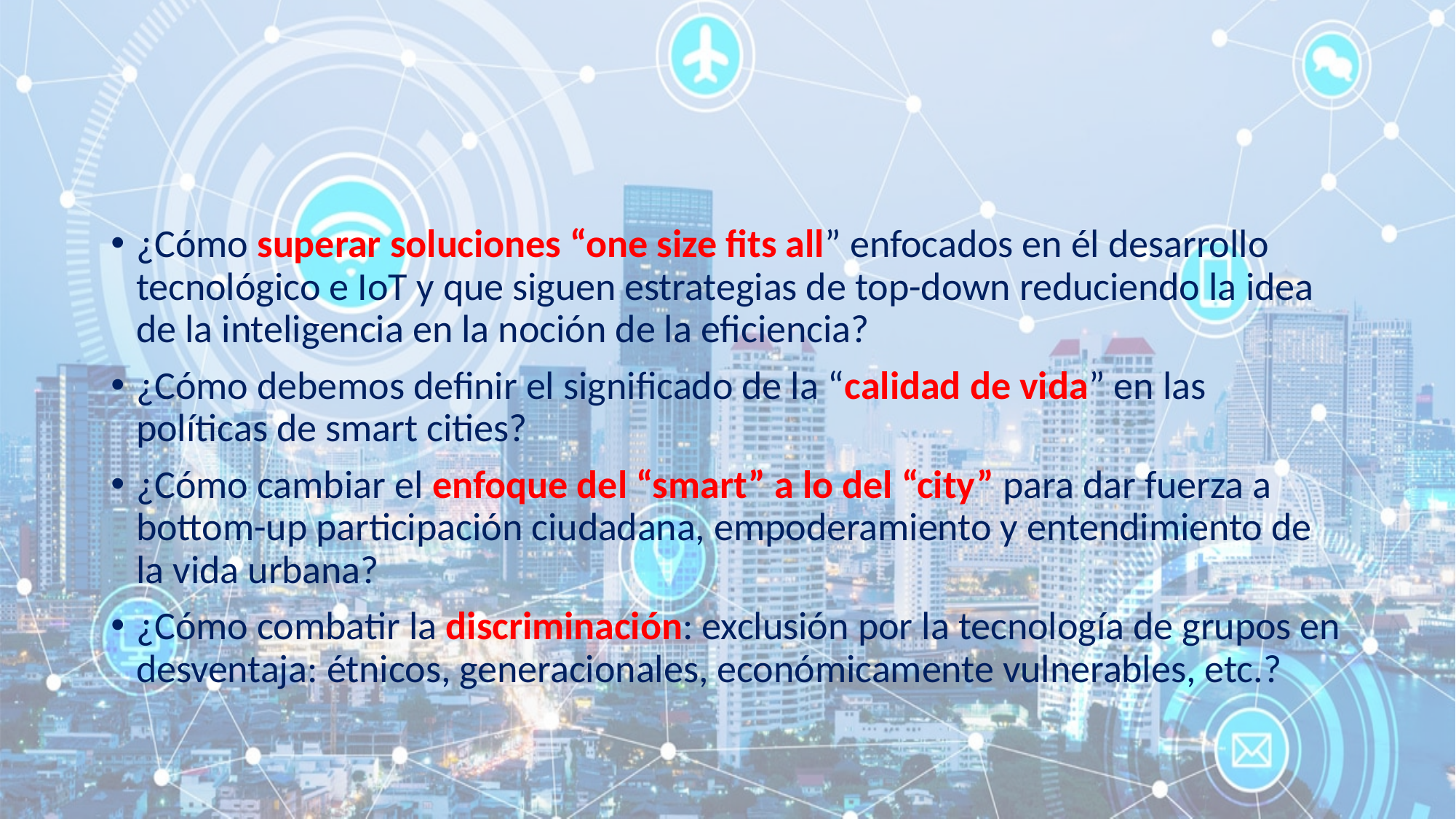

#
¿Cómo superar soluciones “one size fits all” enfocados en él desarrollo tecnológico e IoT y que siguen estrategias de top-down reduciendo la idea de la inteligencia en la noción de la eficiencia?
¿Cómo debemos definir el significado de la “calidad de vida” en las políticas de smart cities?
¿Cómo cambiar el enfoque del “smart” a lo del “city” para dar fuerza a bottom-up participación ciudadana, empoderamiento y entendimiento de la vida urbana?
¿Cómo combatir la discriminación: exclusión por la tecnología de grupos en desventaja: étnicos, generacionales, económicamente vulnerables, etc.?